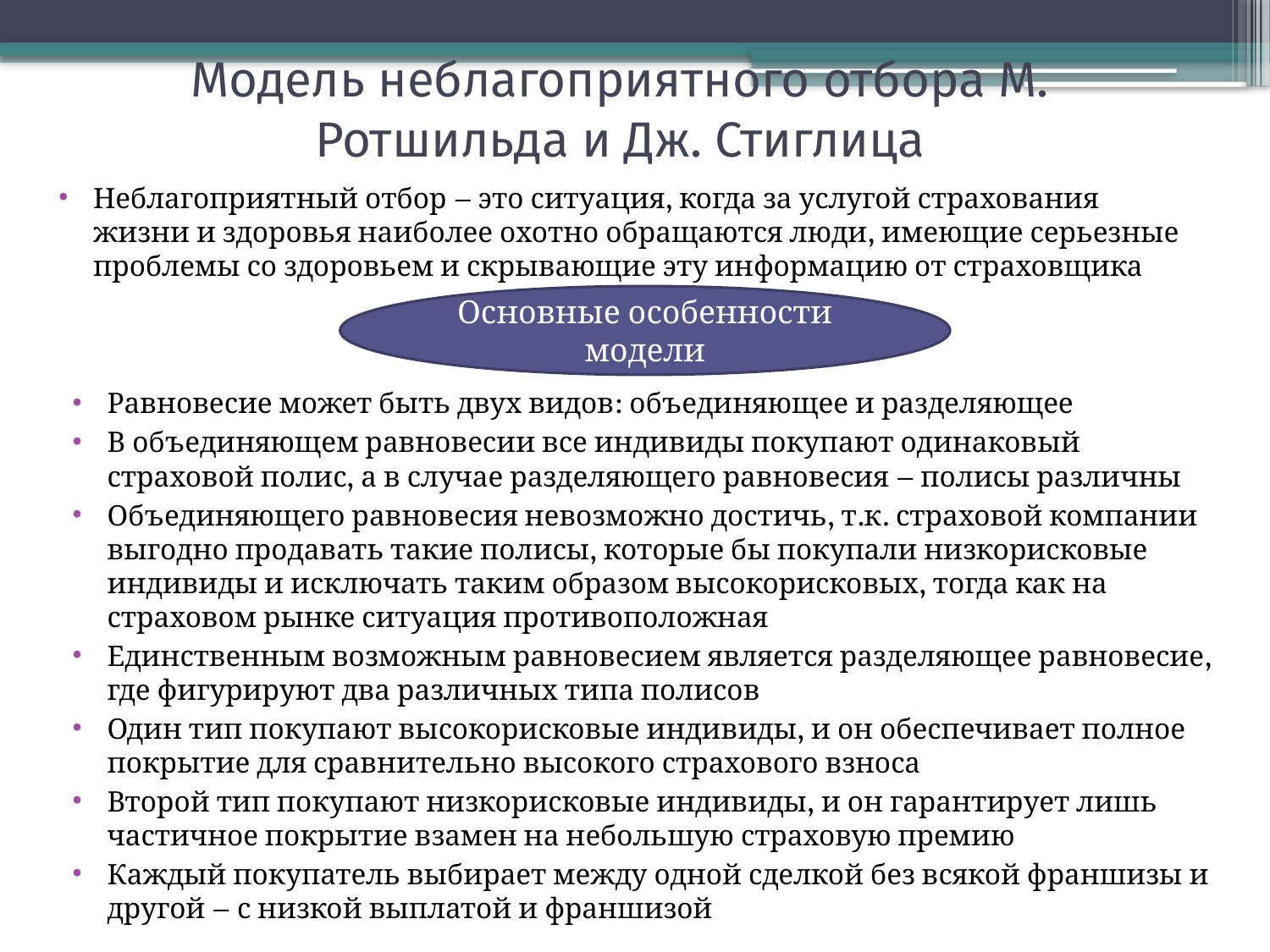

# Модель неблагоприятного отбора М. Ротшильда и Дж. Стиглица
Неблагоприятный отбор – это ситуация, когда за услугой страхования жизни и здоровья наиболее охотно обращаются люди, имеющие серьезные проблемы со здоровьем и скрывающие эту информацию от страховщика
Основные особенности модели
Равновесие может быть двух видов: объединяющее и разделяющее
В объединяющем равновесии все индивиды покупают одинаковый страховой полис, а в случае разделяющего равновесия – полисы различны
Объединяющего равновесия невозможно достичь, т.к. страховой компании выгодно продавать такие полисы, которые бы покупали низкорисковые индивиды и исключать таким образом высокорисковых, тогда как на страховом рынке ситуация противоположная
Единственным возможным равновесием является разделяющее равновесие, где фигурируют два различных типа полисов
Один тип покупают высокорисковые индивиды, и он обеспечивает полное покрытие для сравнительно высокого страхового взноса
Второй тип покупают низкорисковые индивиды, и он гарантирует лишь частичное покрытие взамен на небольшую страховую премию
Каждый покупатель выбирает между одной сделкой без всякой франшизы и другой – с низкой выплатой и франшизой